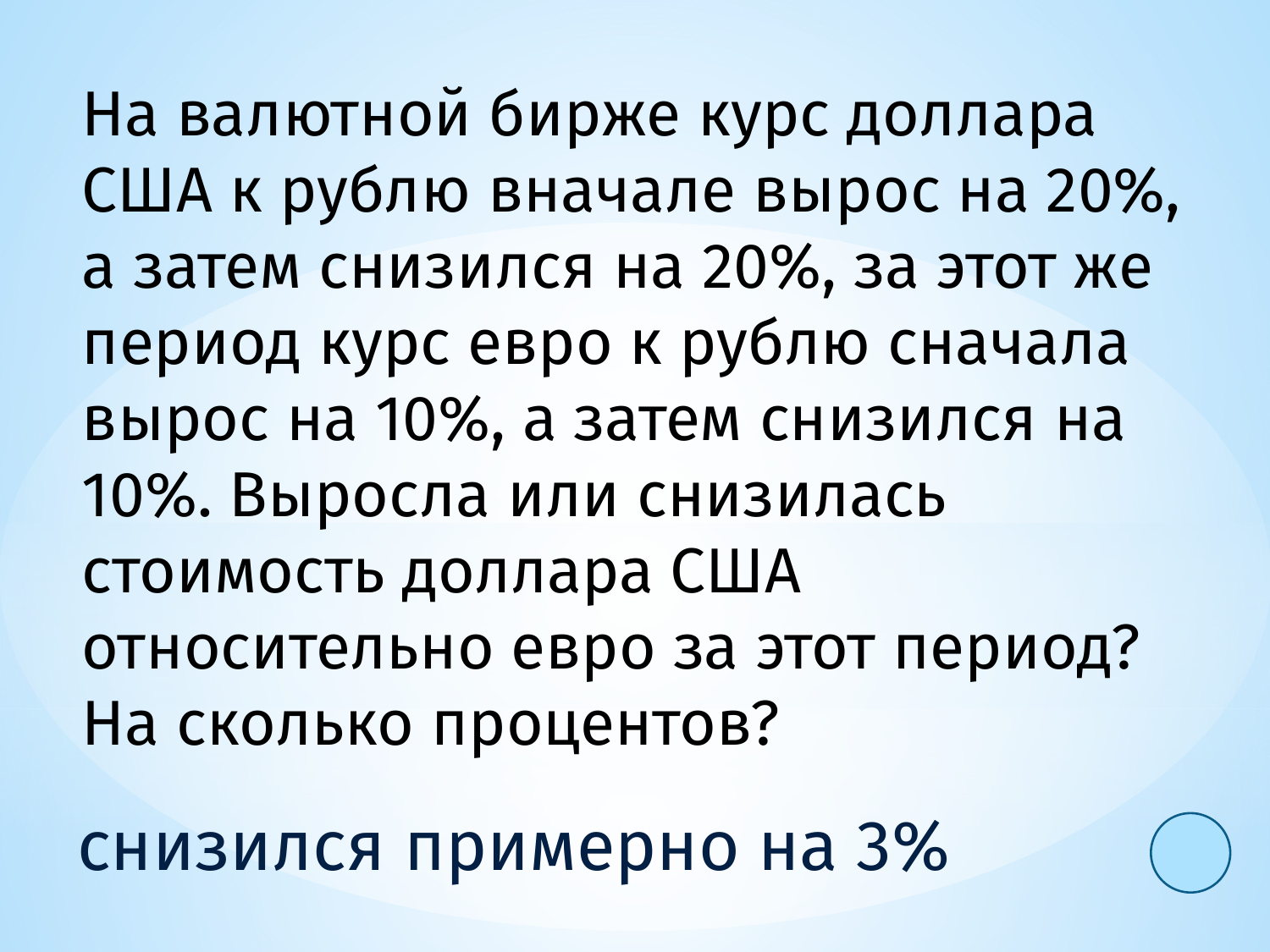

На валютной бирже курс доллара США к рублю вначале вырос на 20%, а затем снизился на 20%, за этот же период курс евро к рублю сначала вырос на 10%, а затем снизился на 10%. Выросла или снизилась стоимость доллара США относительно евро за этот период? На сколько процентов?
снизился примерно на 3%